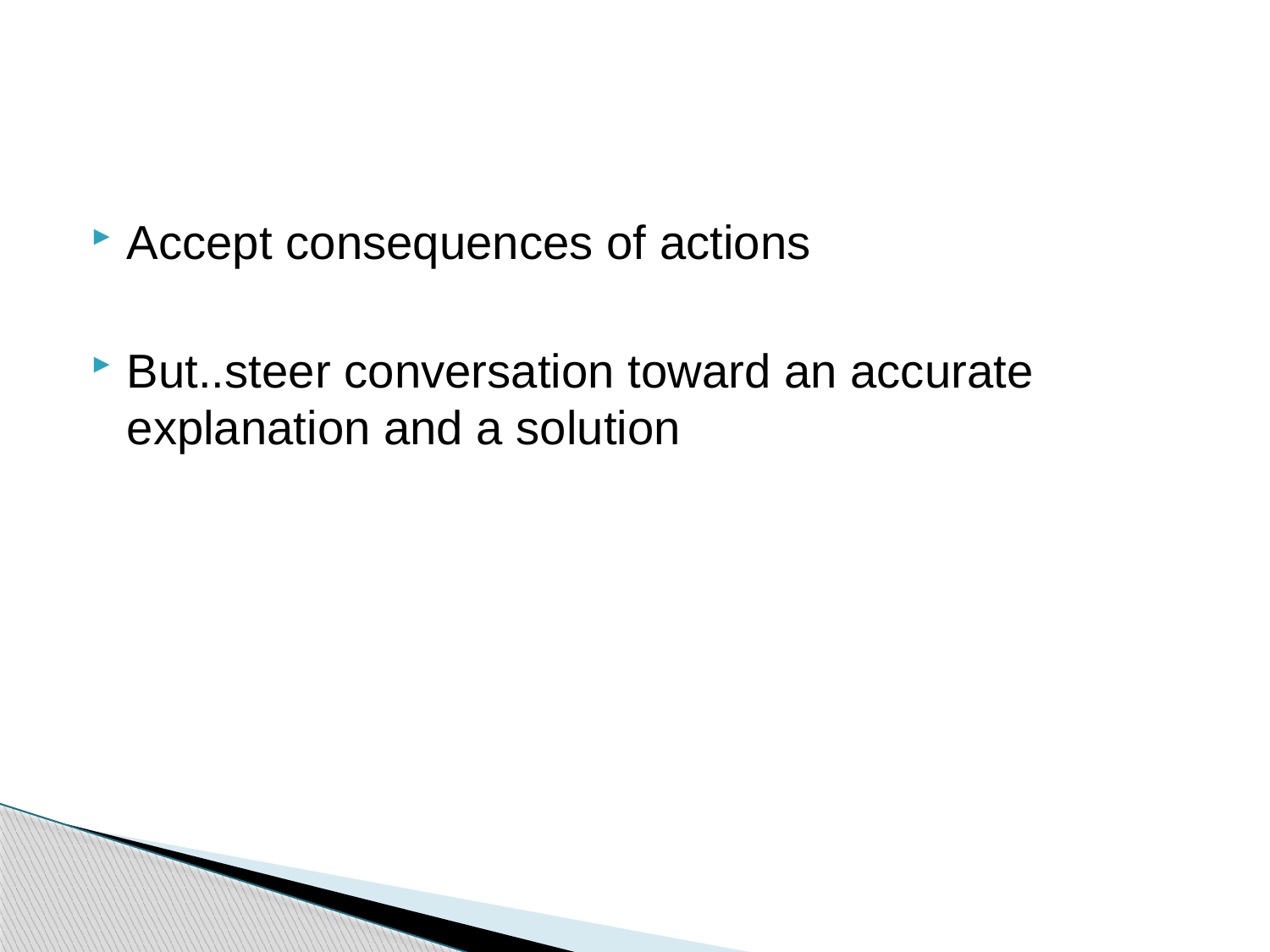

#
Accept consequences of actions

But..steer conversation toward an accurate explanation and a solution